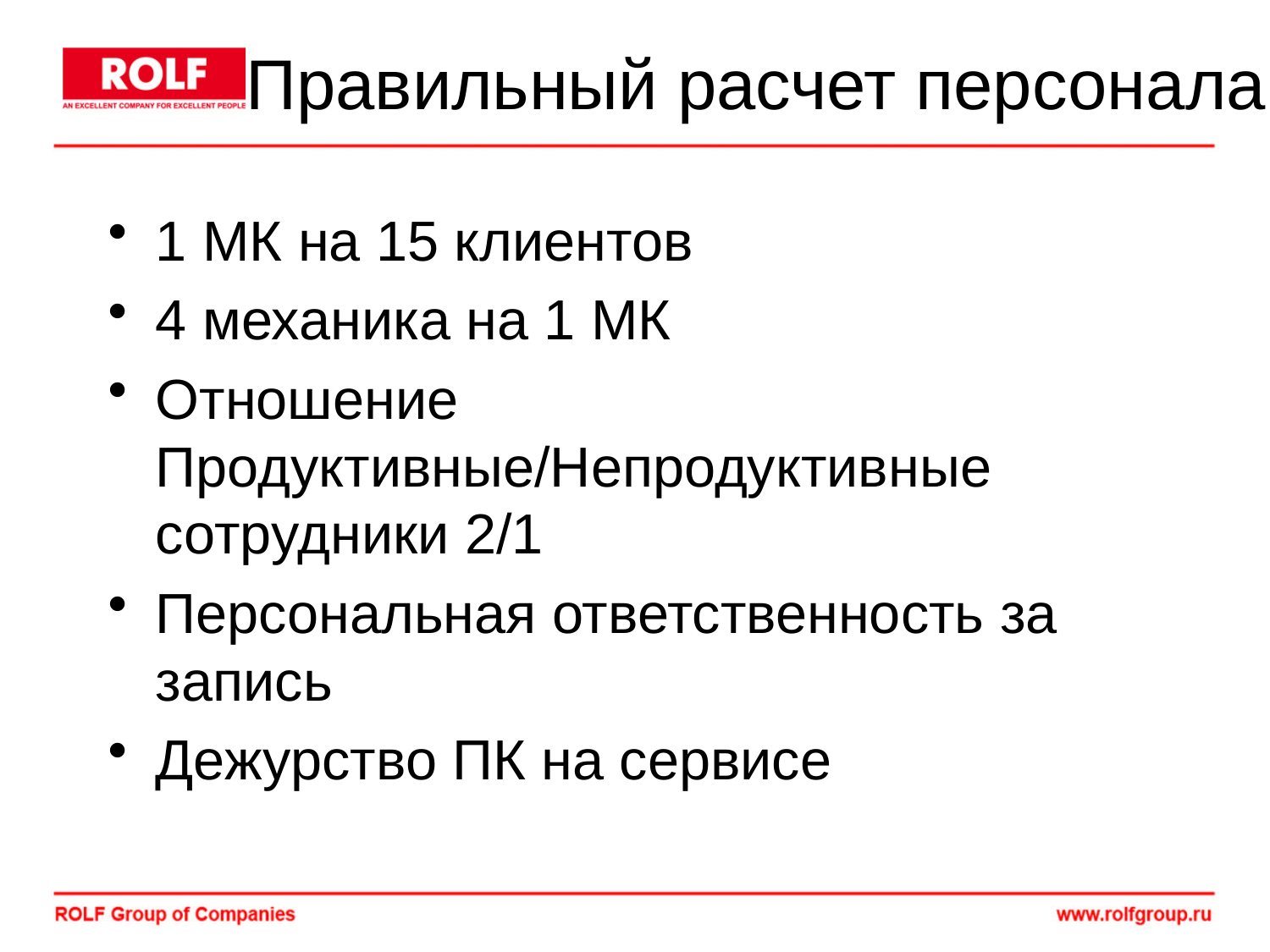

# Правильный расчет персонала
1 МК на 15 клиентов
4 механика на 1 МК
Отношение Продуктивные/Непродуктивные сотрудники 2/1
Персональная ответственность за запись
Дежурство ПК на сервисе